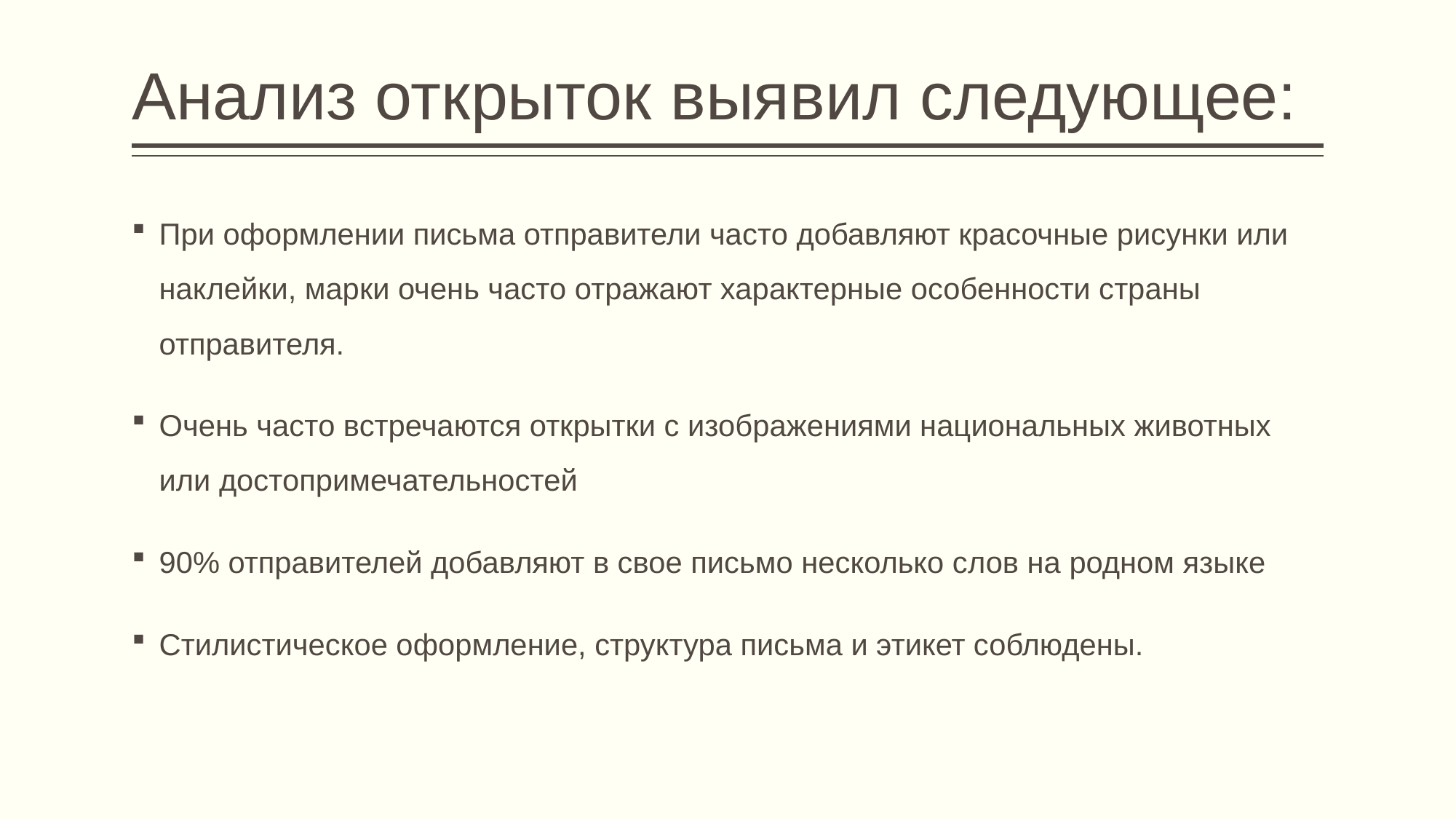

# Анализ открыток выявил следующее:
При оформлении письма отправители часто добавляют красочные рисунки или наклейки, марки очень часто отражают характерные особенности страны отправителя.
Очень часто встречаются открытки с изображениями национальных животных или достопримечательностей
90% отправителей добавляют в свое письмо несколько слов на родном языке
Стилистическое оформление, структура письма и этикет соблюдены.